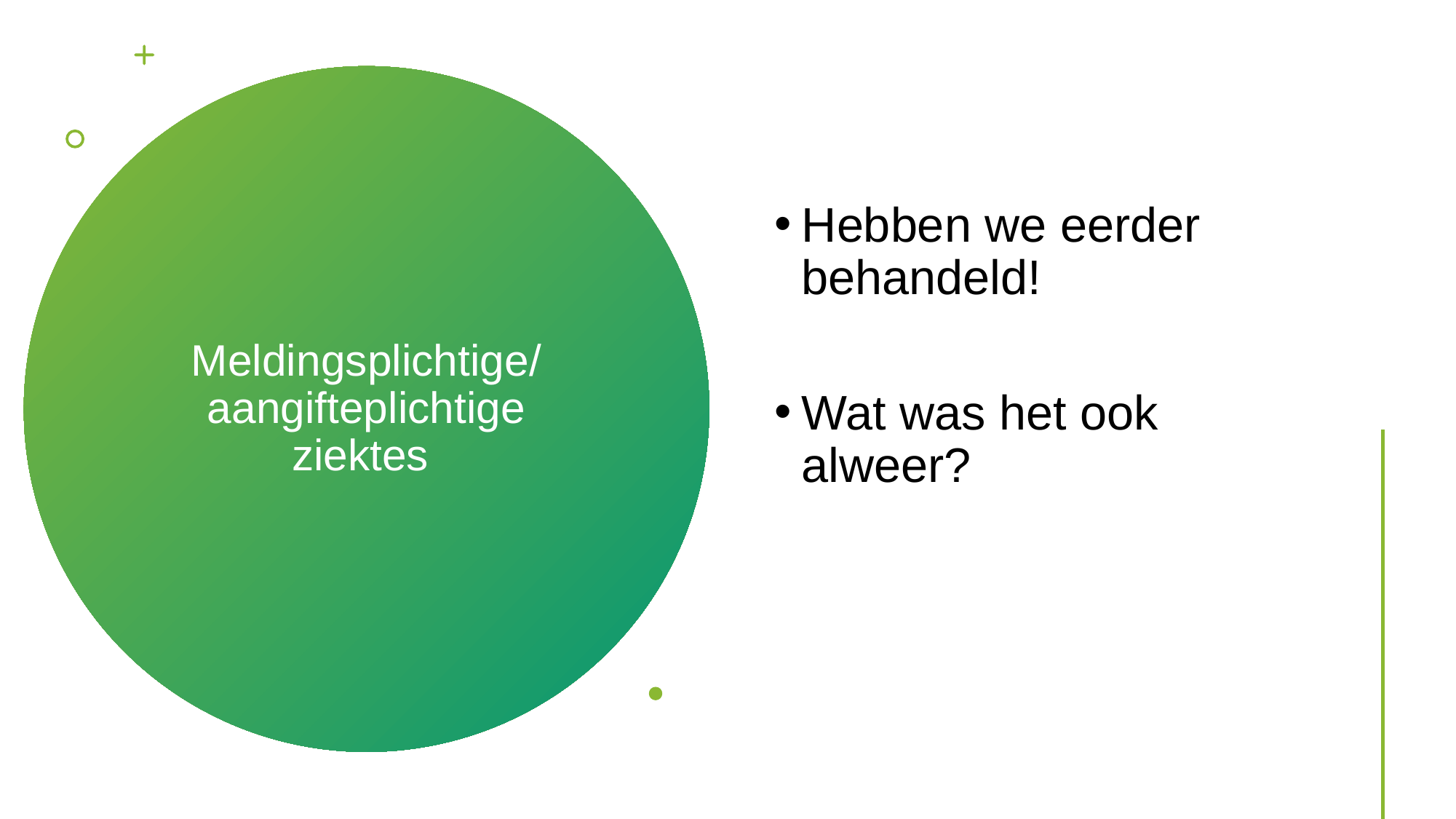

Hebben we eerder behandeld!

Wat was het ook alweer?

# Meldingsplichtige/ aangifteplichtige ziektes